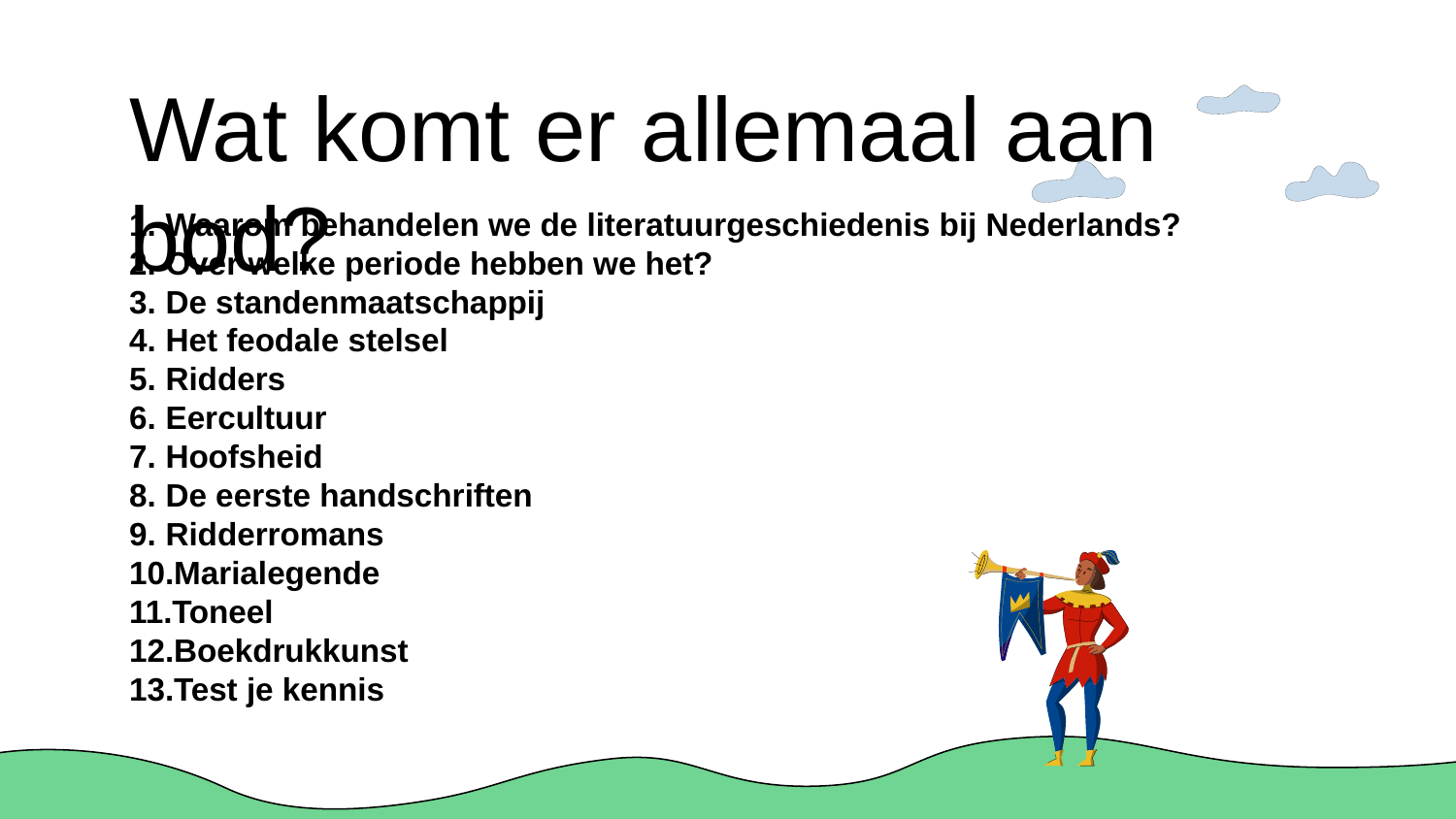

# Wat komt er allemaal aan bod?

Waarom behandelen we de literatuurgeschiedenis bij Nederlands?
Over welke periode hebben we het?
De standenmaatschappij
Het feodale stelsel
Ridders
Eercultuur
Hoofsheid
De eerste handschriften
Ridderromans
Marialegende
Toneel
Boekdrukkunst
Test je kennis